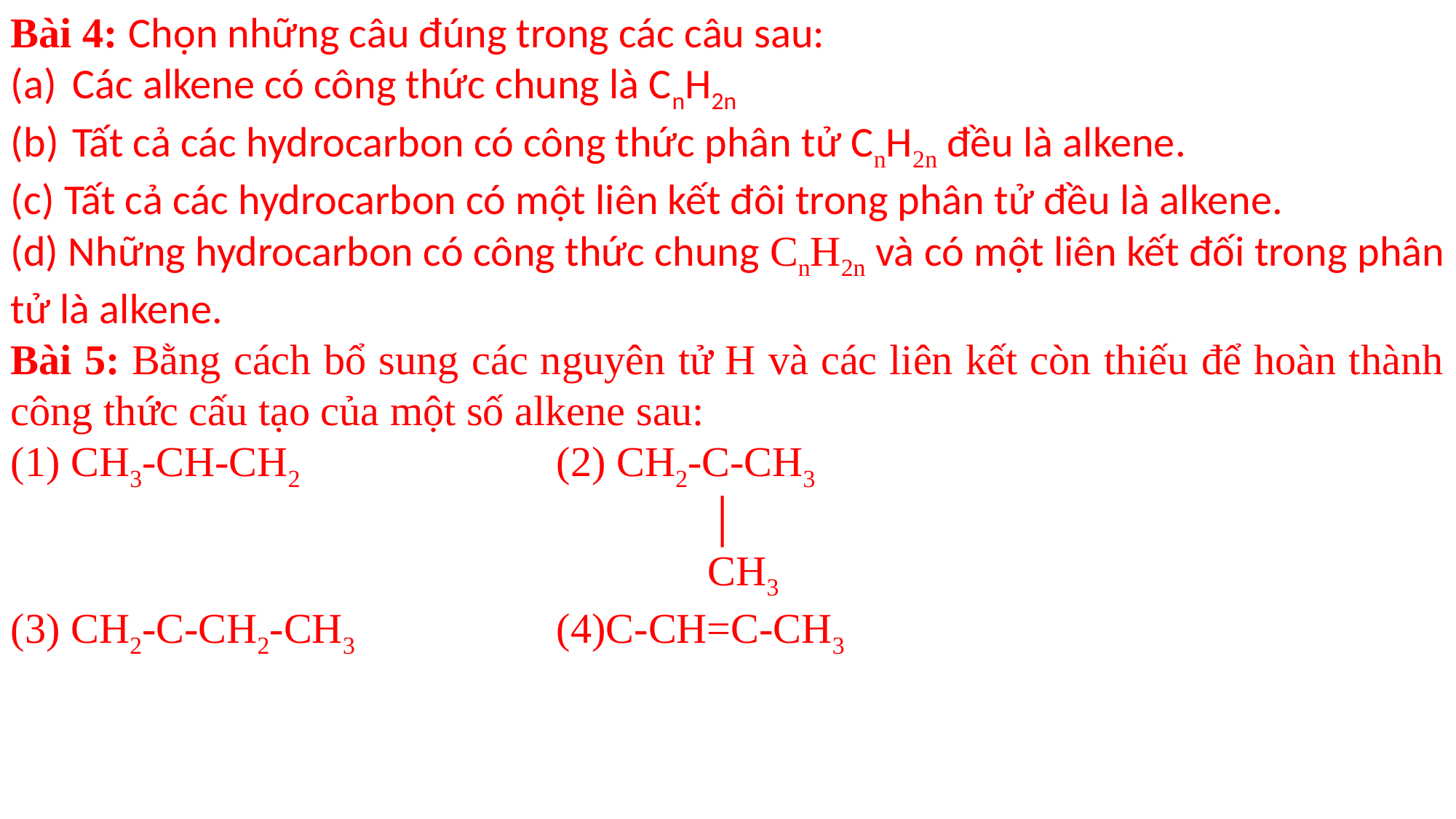

Bài 4: Chọn những câu đúng trong các câu sau:
Các alkene có công thức chung là CnH2n
Tất cả các hydrocarbon có công thức phân tử CnH2n đều là alkene.
(c) Tất cả các hydrocarbon có một liên kết đôi trong phân tử đều là alkene.
(d) Những hydrocarbon có công thức chung CnH2n và có một liên kết đối trong phân tử là alkene.
Bài 5: Bằng cách bổ sung các nguyên tử H và các liên kết còn thiếu để hoàn thành công thức cấu tạo của một số alkene sau:
(1) CH3-CH-CH2			(2) CH2-C-CH3
						    │
						    CH3
(3) CH2-C-CH2-CH3		(4)C-CH=C-CH3